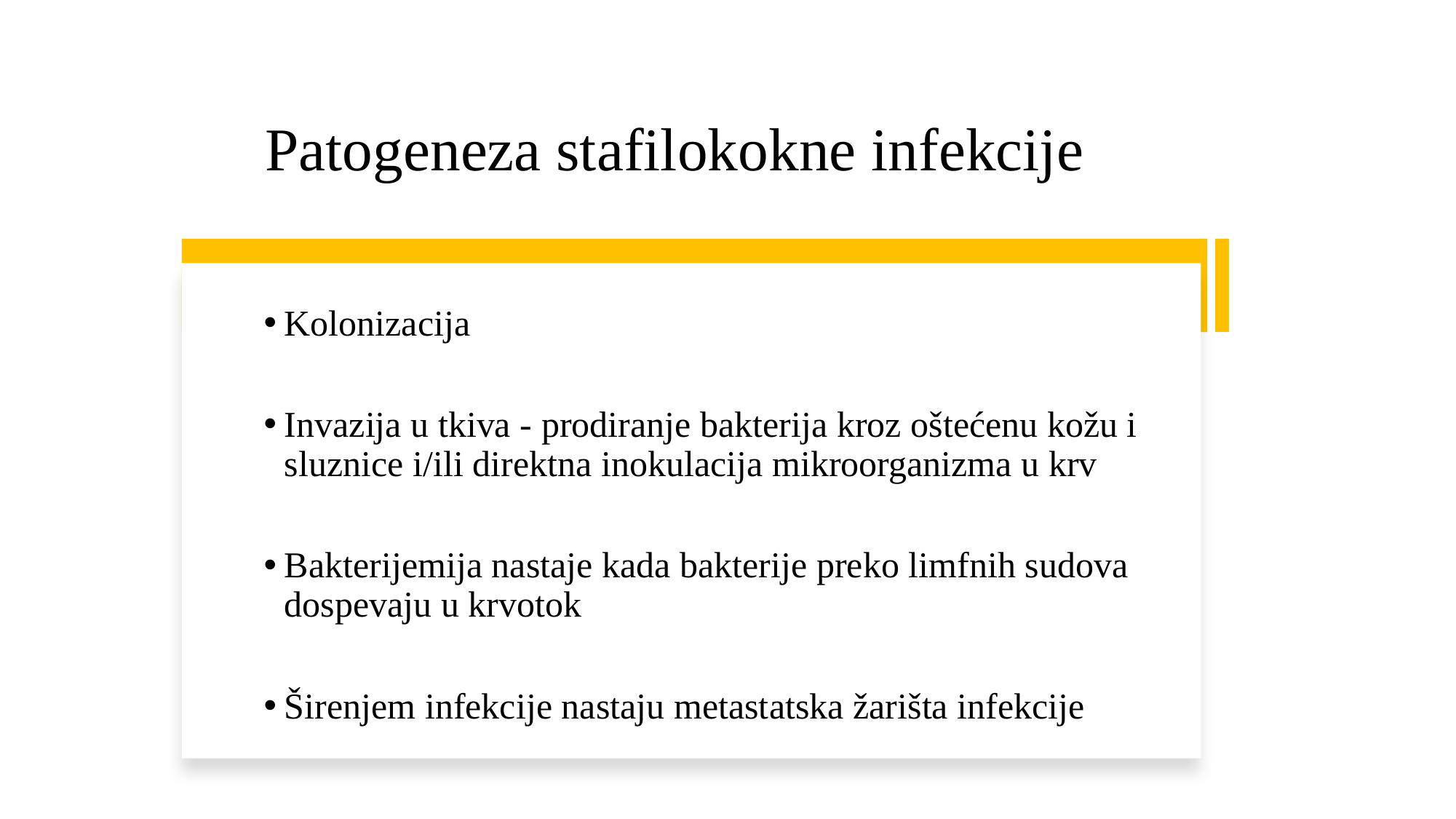

# Patogeneza stafilokokne infekcije

Kolonizacija

Invazija u tkiva - prodiranje bakterija kroz oštećenu kožu i sluznice i/ili direktna inokulacija mikroorganizma u krv

Bakterijemija nastaje kada bakterije preko limfnih sudova dospevaju u krvotok

Širenjem infekcije nastaju metastatska žarišta infekcije